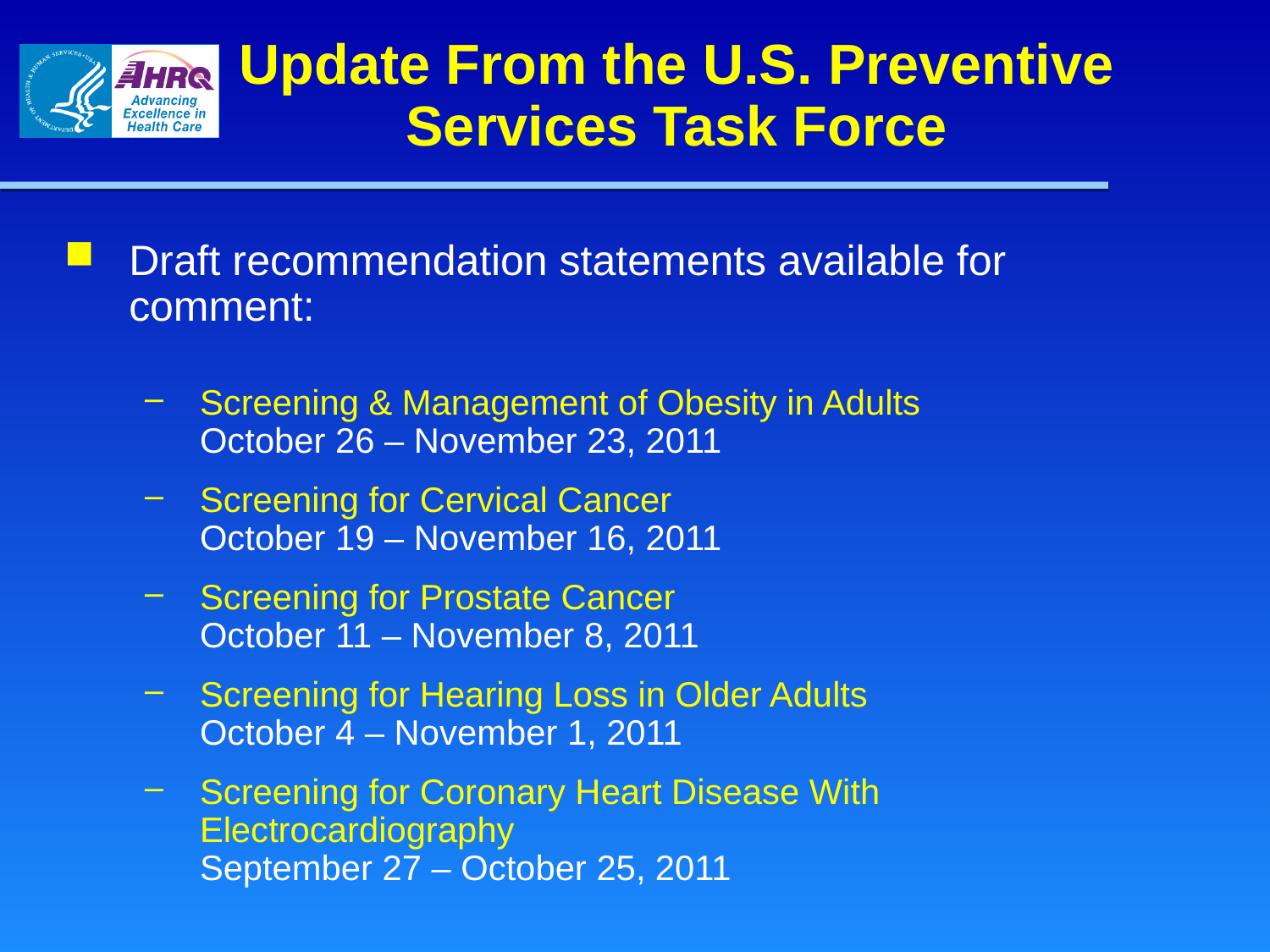

# Update From the U.S. Preventive Services Task Force
Draft recommendation statements available for comment:

Screening & Management of Obesity in Adults
October 26 – November 23, 2011
Screening for Cervical Cancer
October 19 – November 16, 2011
Screening for Prostate Cancer
October 11 – November 8, 2011
Screening for Hearing Loss in Older Adults
October 4 – November 1, 2011
Screening for Coronary Heart Disease With Electrocardiography
September 27 – October 25, 2011